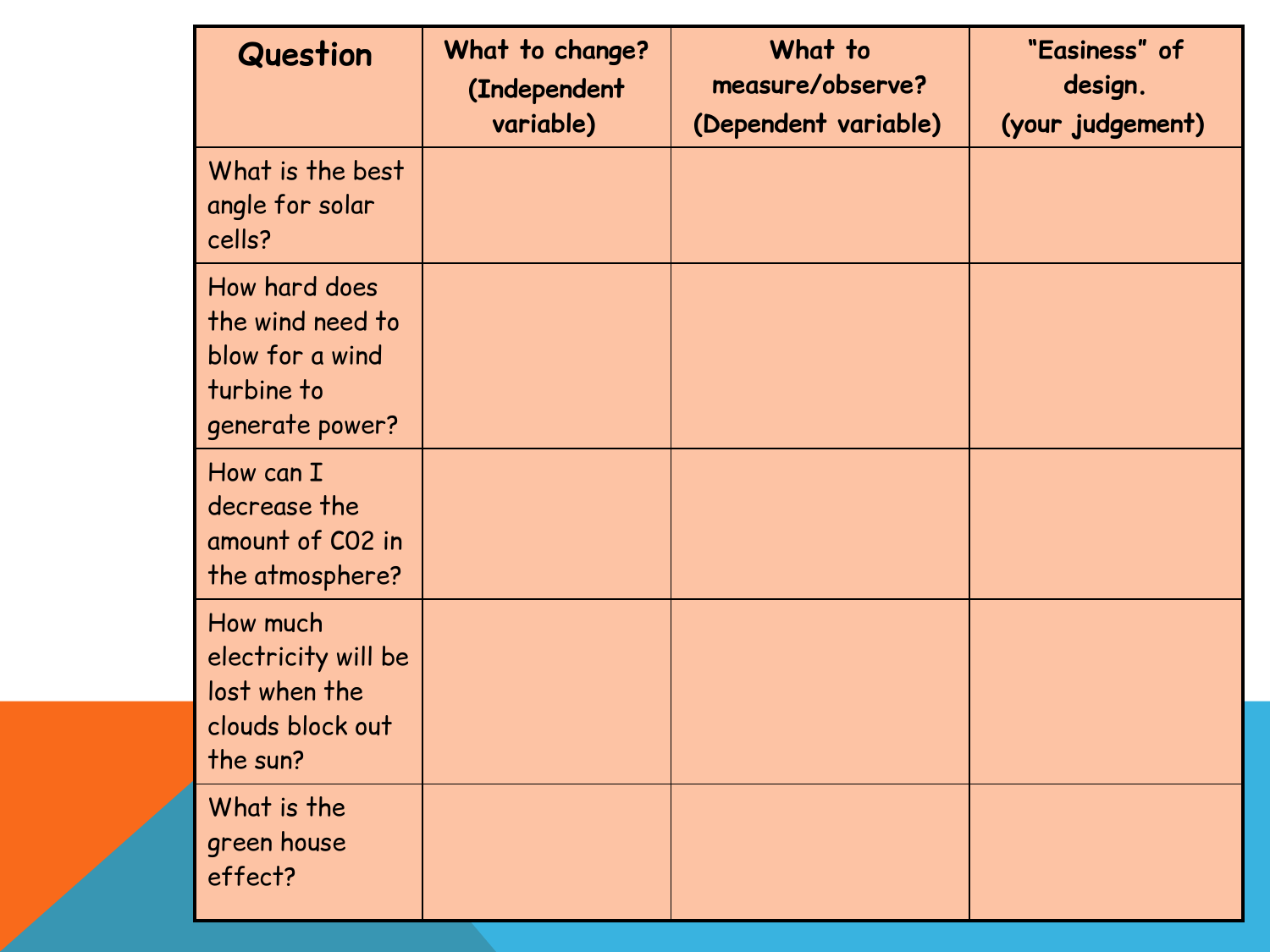

| Question | What to change? (Independent variable) | What to measure/observe? (Dependent variable) | “Easiness” of design. (your judgement) |
| --- | --- | --- | --- |
| What is the best angle for solar cells? |  |  |  |
| How hard does the wind need to blow for a wind turbine to generate power? |  |  |  |
| How can I decrease the amount of C02 in the atmosphere? |  |  |  |
| How much electricity will be lost when the clouds block out the sun? |  |  |  |
| What is the green house effect? |  |  |  |